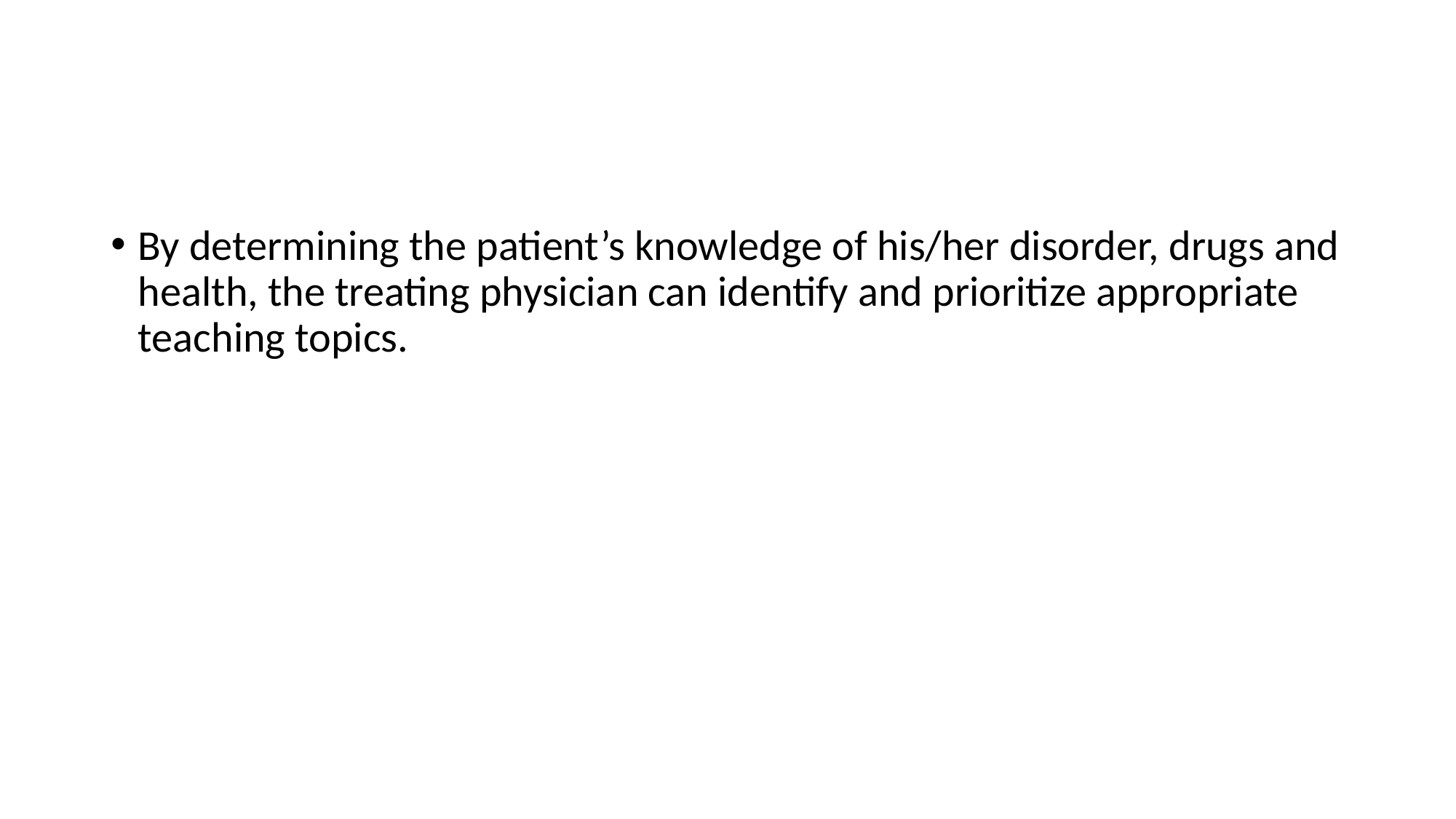

#
By determining the patient’s knowledge of his/her disorder, drugs and health, the treating physician can identify and prioritize appropriate teaching topics.